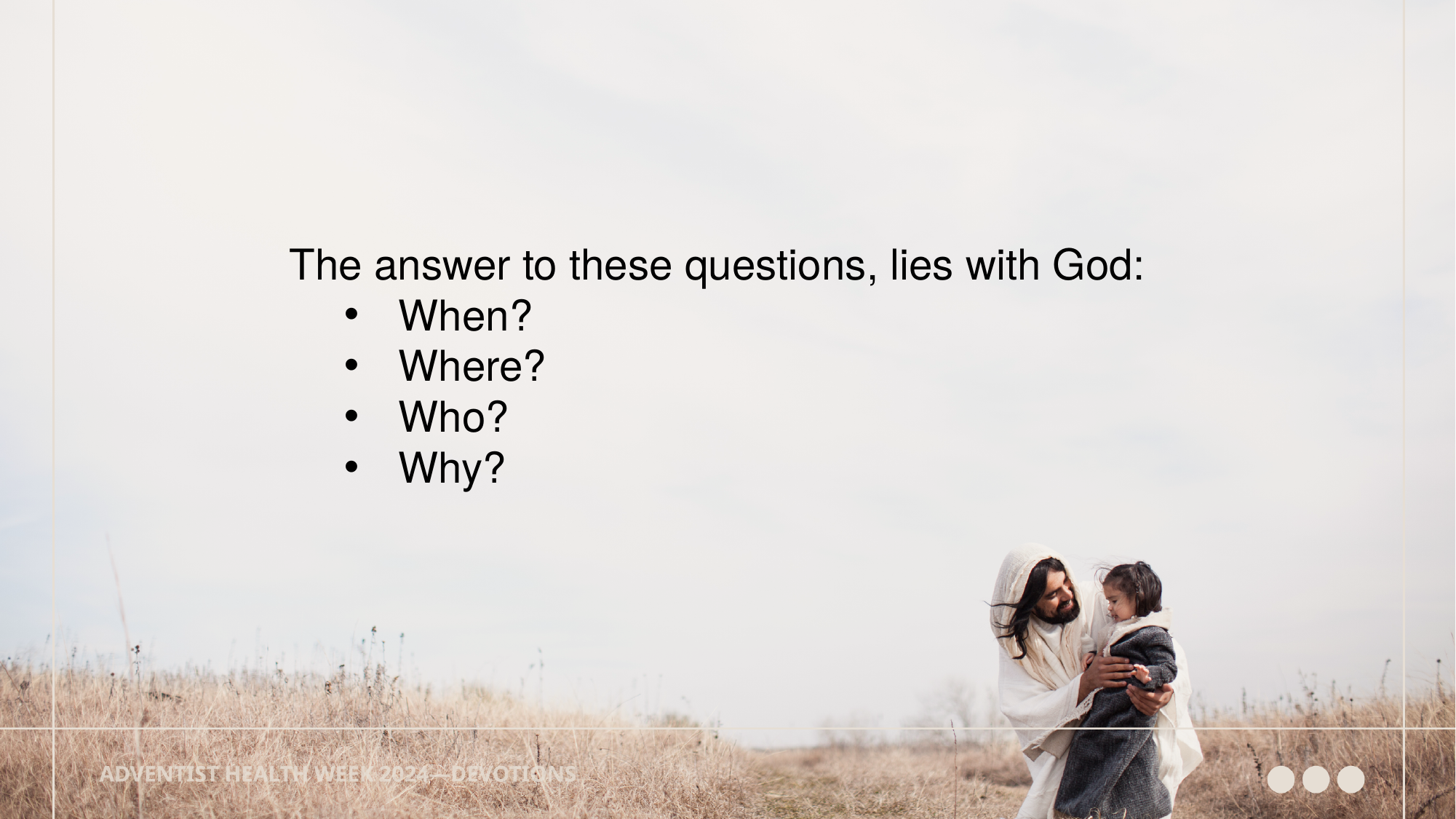

The answer to these questions, lies with God:
When?
Where?
Who?
Why?